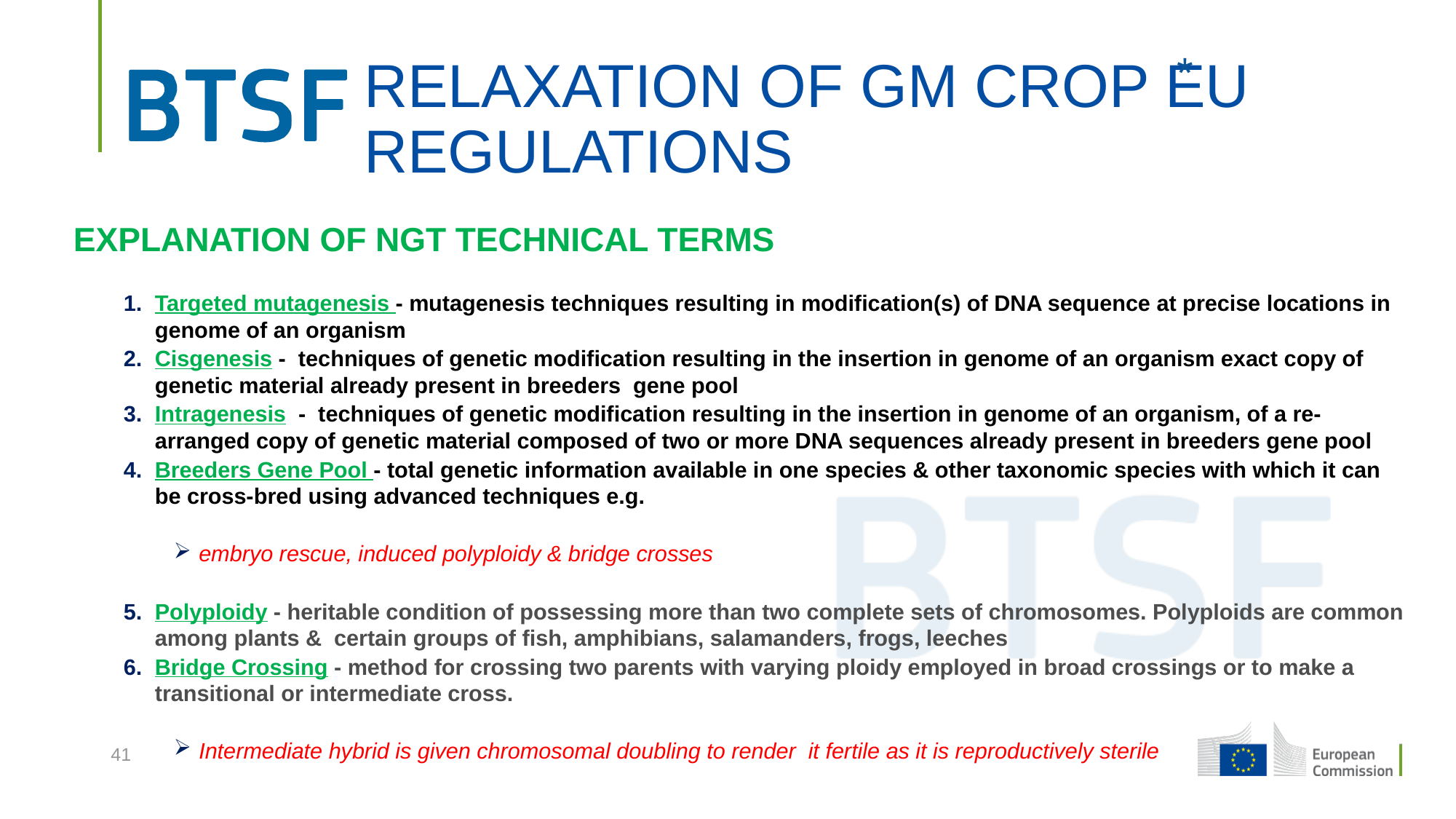

*
# RELAXATION OF GM CROP EU REGULATIONS

EXPLANATION OF NGT TECHNICAL TERMS

Targeted mutagenesis - mutagenesis techniques resulting in modification(s) of DNA sequence at precise locations in genome of an organism
Cisgenesis -  techniques of genetic modification resulting in the insertion in genome of an organism exact copy of genetic material already present in breeders  gene pool
Intragenesis  -  techniques of genetic modification resulting in the insertion in genome of an organism, of a re-arranged copy of genetic material composed of two or more DNA sequences already present in breeders gene pool
Breeders Gene Pool - total genetic information available in one species & other taxonomic species with which it can be cross-bred using advanced techniques e.g.

embryo rescue, induced polyploidy & bridge crosses

Polyploidy - heritable condition of possessing more than two complete sets of chromosomes. Polyploids are common among plants &  certain groups of fish, amphibians, salamanders, frogs, leeches
Bridge Crossing - method for crossing two parents with varying ploidy employed in broad crossings or to make a transitional or intermediate cross.

Intermediate hybrid is given chromosomal doubling to render  it fertile as it is reproductively sterile

41